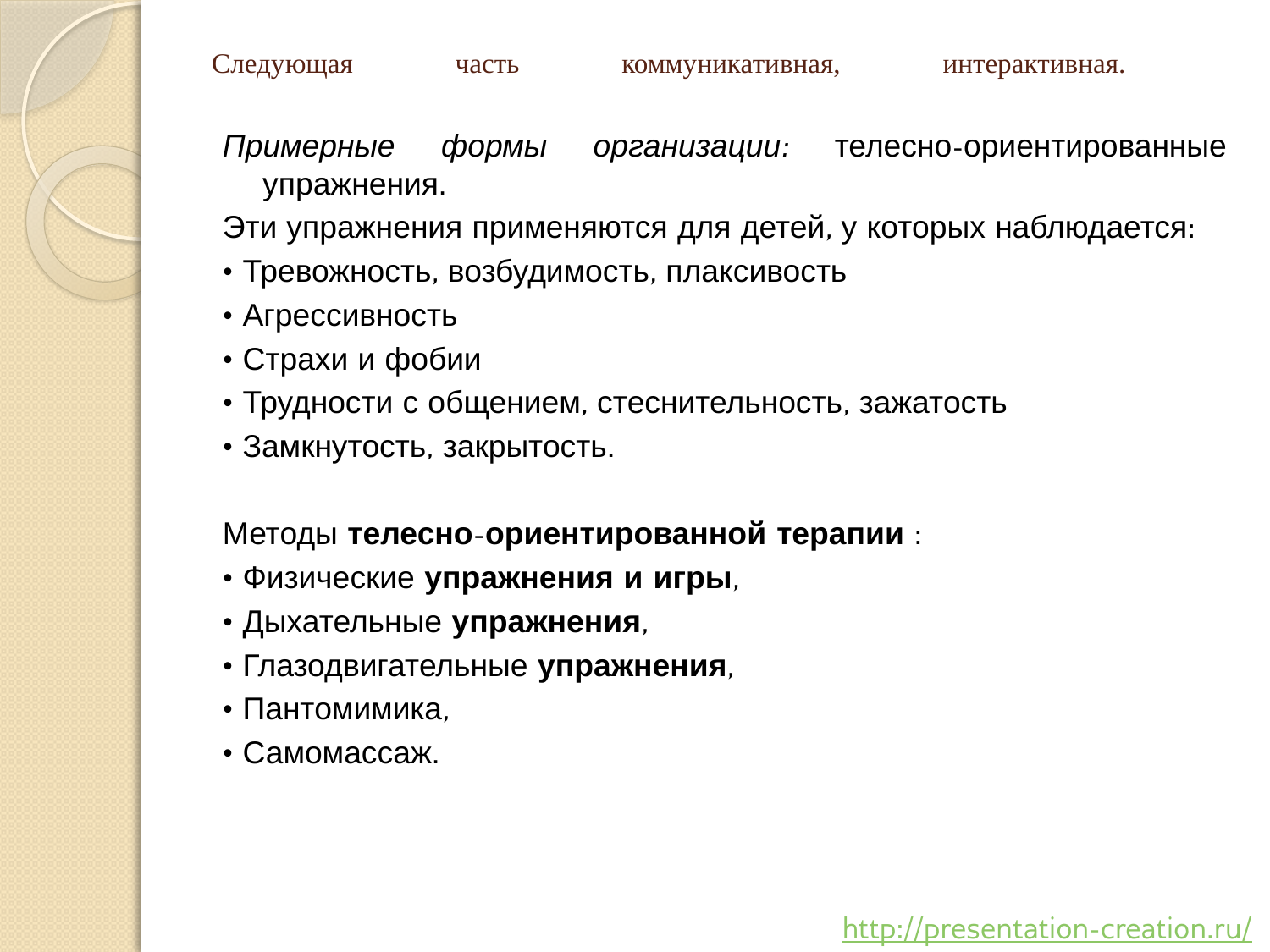

# Следующая часть коммуникативная, интерактивная.
Примерные формы организации: телесно-ориентированные упражнения.
Эти упражнения применяются для детей, у которых наблюдается:
• Тревожность, возбудимость, плаксивость
• Агрессивность
• Страхи и фобии
• Трудности с общением, стеснительность, зажатость
• Замкнутость, закрытость.

Методы телесно-ориентированной терапии :
• Физические упражнения и игры,
• Дыхательные упражнения,
• Глазодвигательные упражнения,
• Пантомимика,
• Самомассаж.